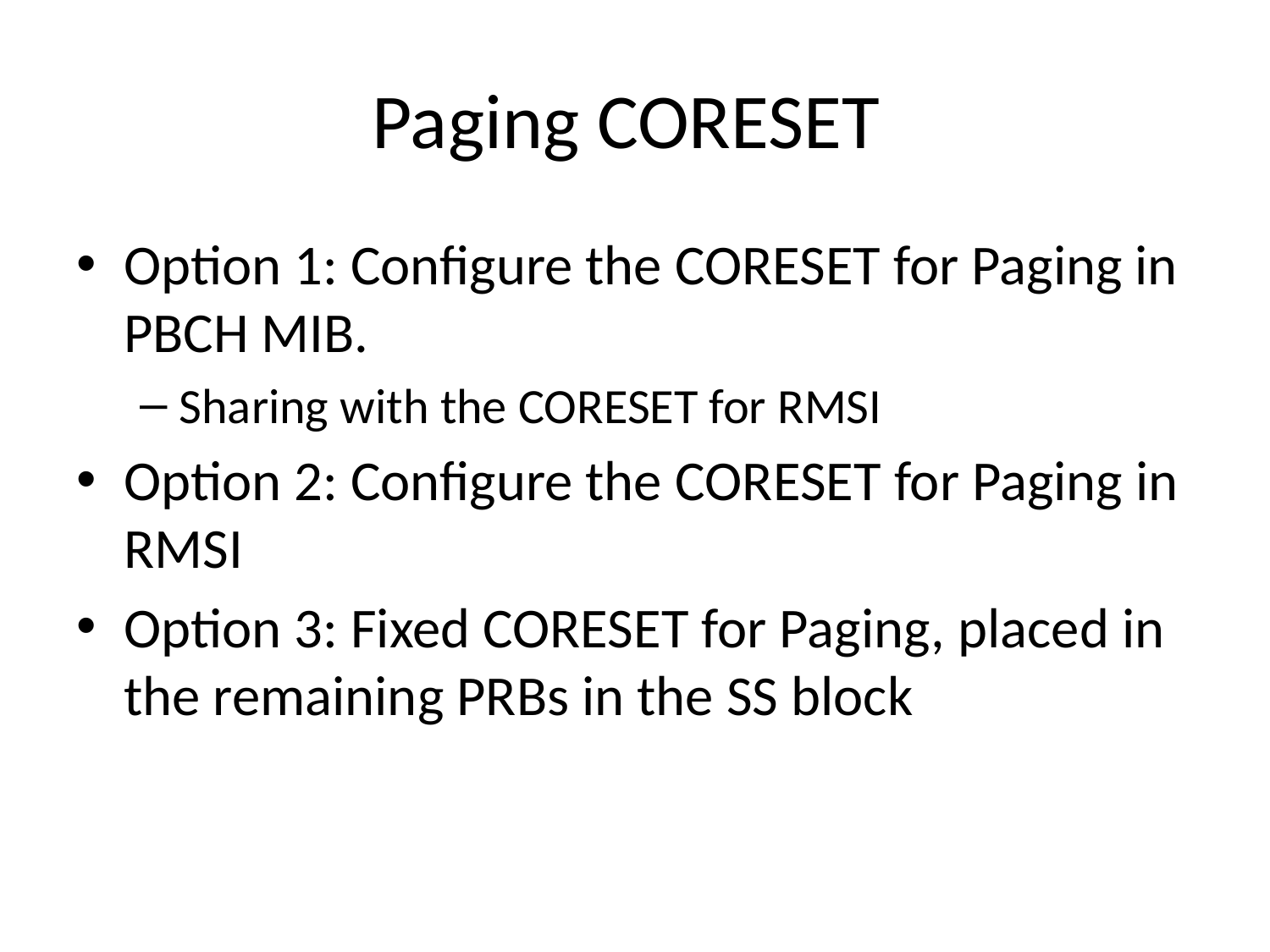

# Paging CORESET
Option 1: Configure the CORESET for Paging in PBCH MIB.
Sharing with the CORESET for RMSI
Option 2: Configure the CORESET for Paging in RMSI
Option 3: Fixed CORESET for Paging, placed in the remaining PRBs in the SS block